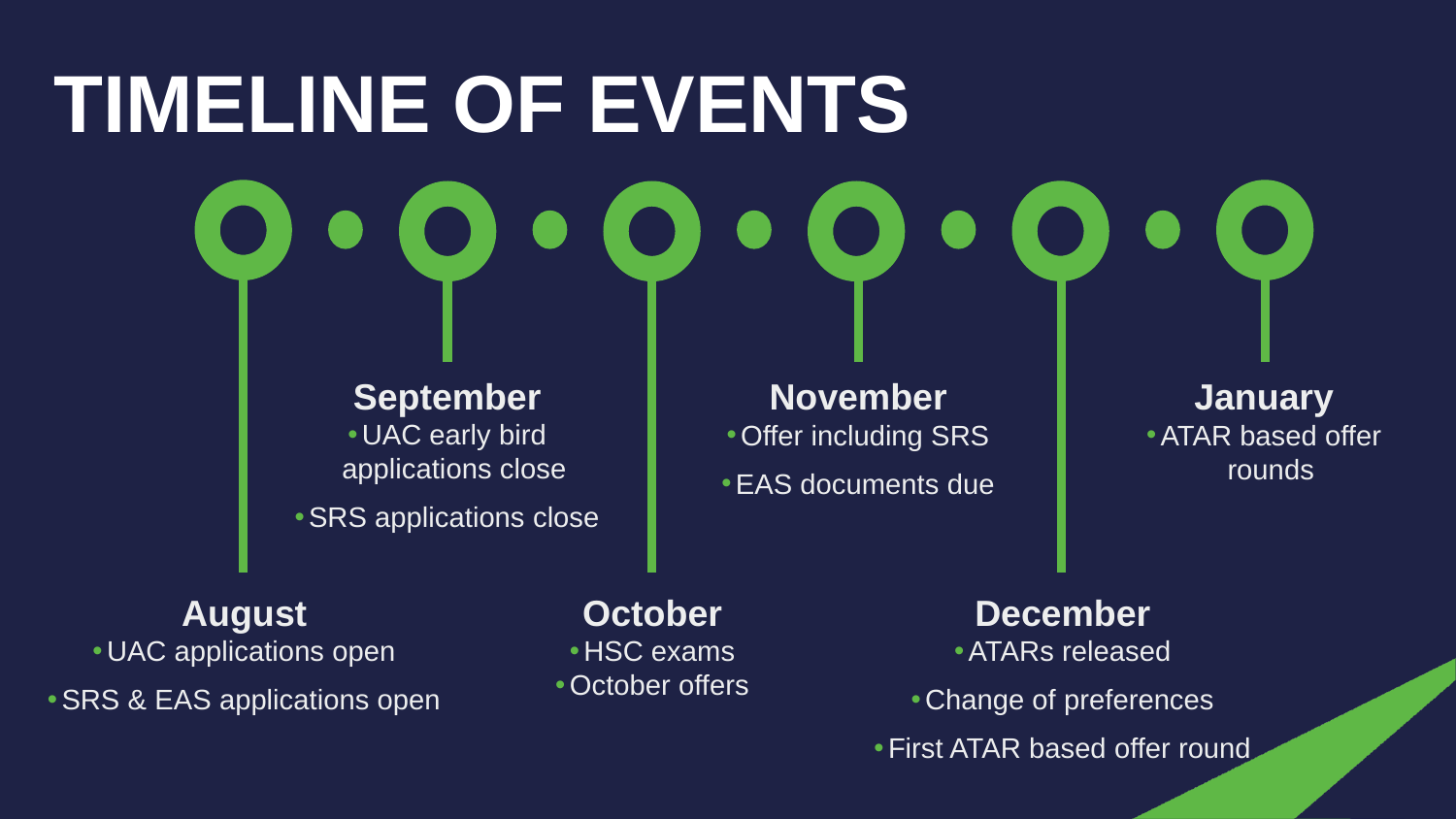

TIMELINE OF EVENTS

September
UAC early bird applications close

SRS applications close

November
Offer including SRS

EAS documents due
January
ATAR based offer rounds
August
UAC applications open

SRS & EAS applications open

October
HSC exams
October offers
December
ATARs released

Change of preferences

First ATAR based offer round